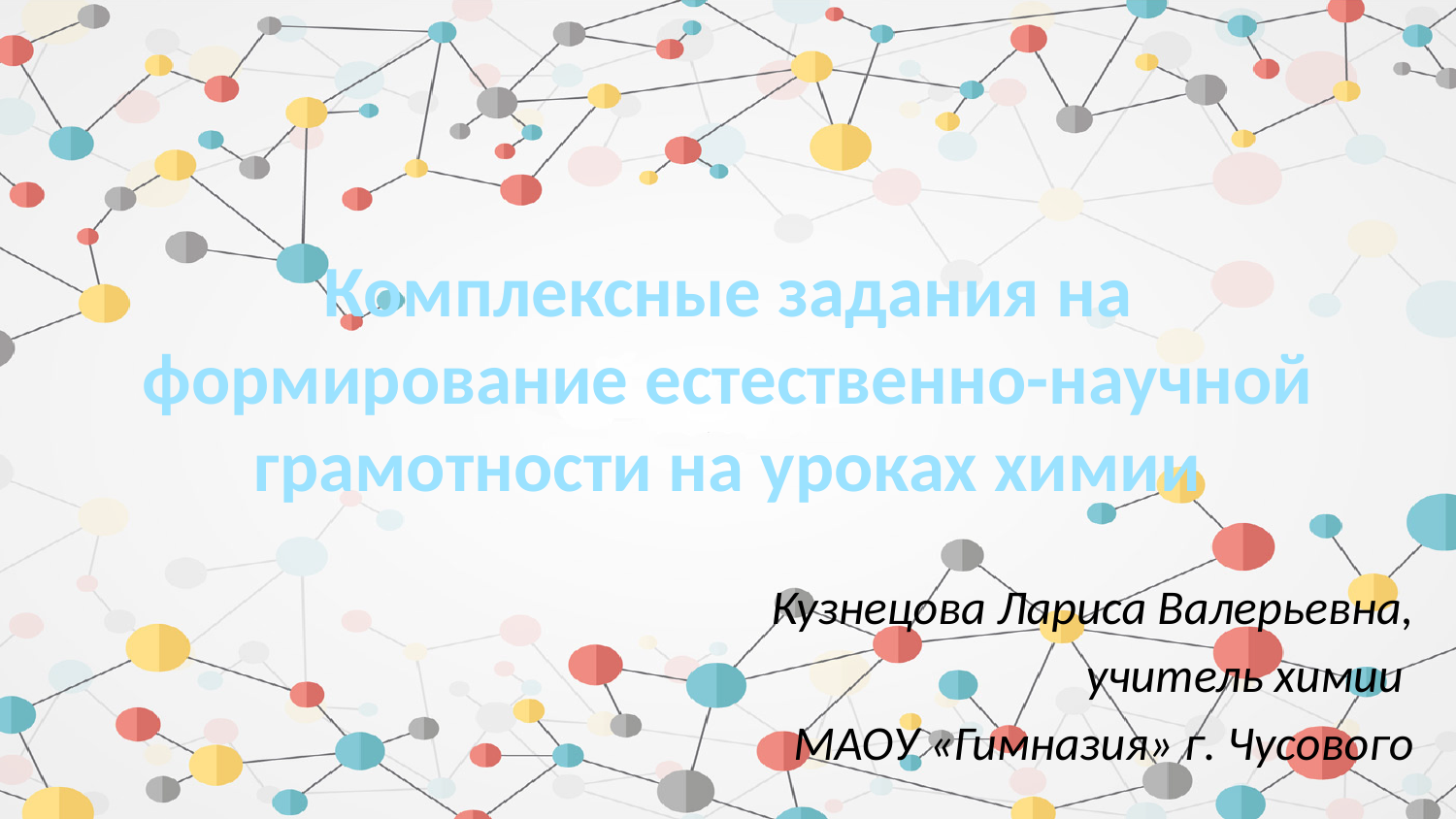

# Комплексные задания на формирование естественно-научной грамотности на уроках химии
Кузнецова Лариса Валерьевна,
 учитель химии
МАОУ «Гимназия» г. Чусового